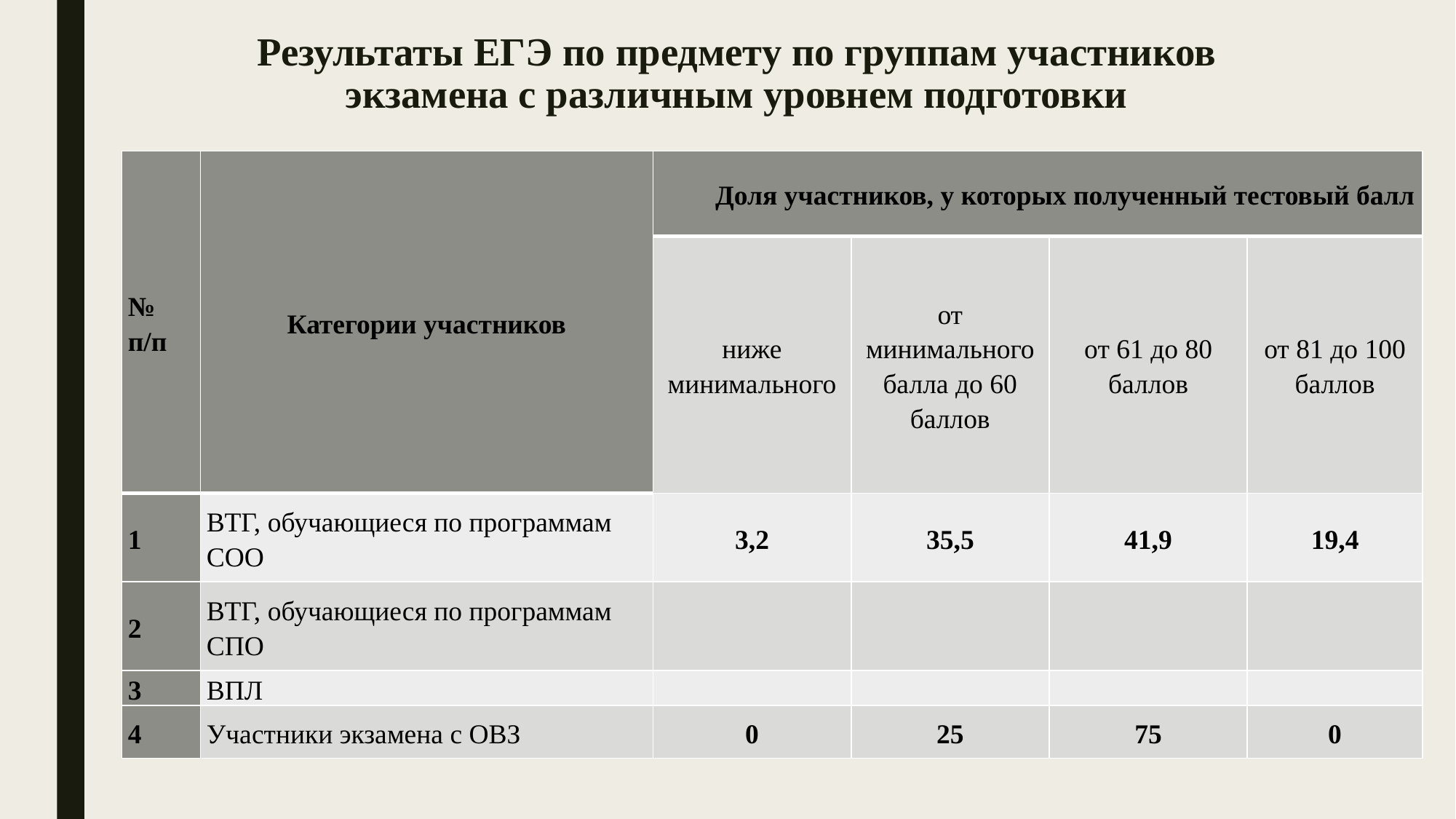

# Результаты ЕГЭ по предмету по группам участников экзамена с различным уровнем подготовки
| № п/п | Категории участников | Доля участников, у которых полученный тестовый балл |  |  |  |
| --- | --- | --- | --- | --- | --- |
|  |  | ниже минимального | от минимального балла до 60 баллов | от 61 до 80 баллов | от 81 до 100 баллов |
| 1 | ВТГ, обучающиеся по программам СОО | 3,2 | 35,5 | 41,9 | 19,4 |
| 2 | ВТГ, обучающиеся по программам СПО |  |  |  |  |
| 3 | ВПЛ |  |  |  |  |
| 4 | Участники экзамена с ОВЗ | 0 | 25 | 75 | 0 |